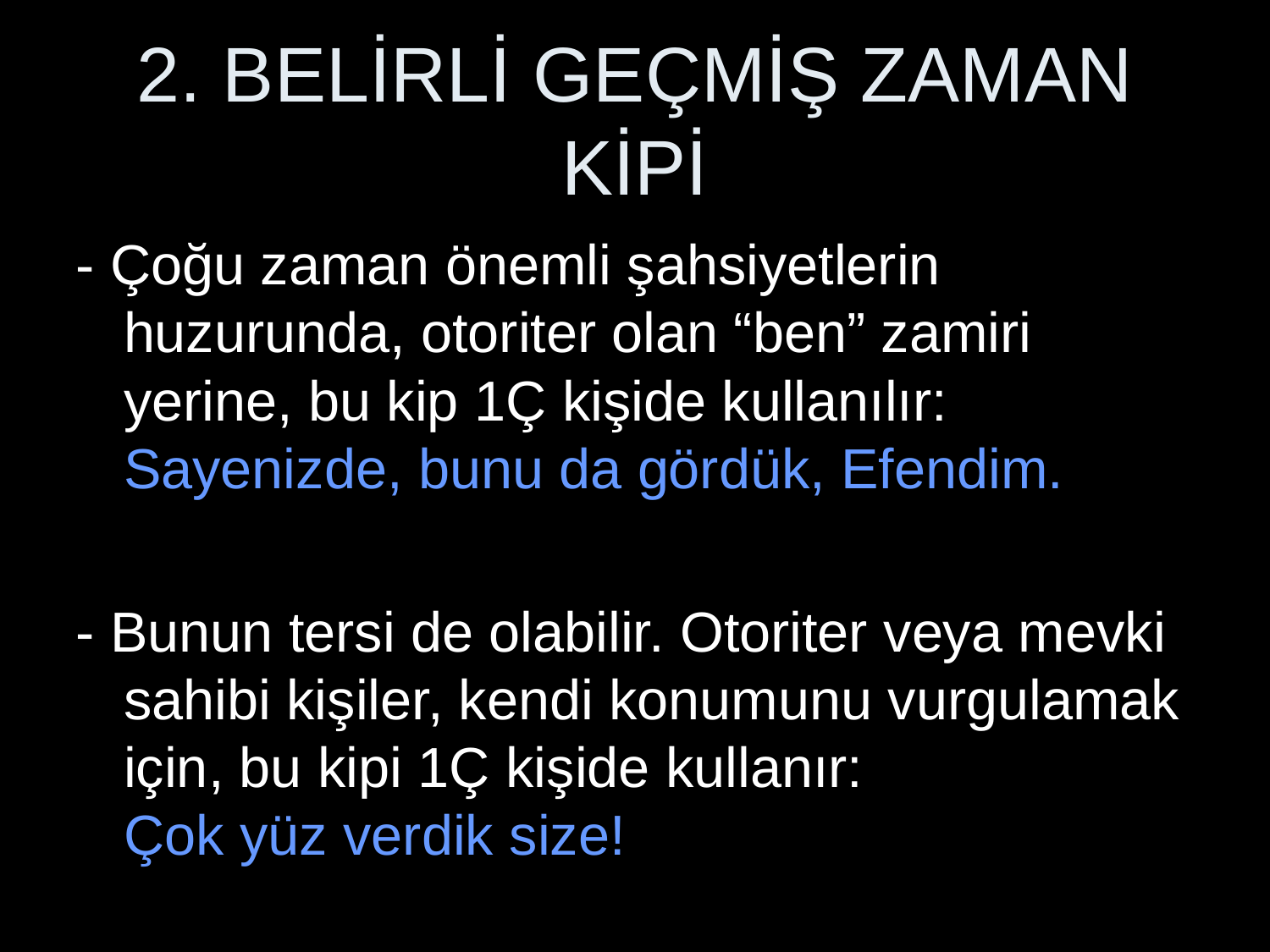

# 2. BELİRLİ GEÇMİŞ ZAMAN KİPİ
- Çoğu zaman önemli şahsiyetlerin huzurunda, otoriter olan “ben” zamiri yerine, bu kip 1Ç kişide kullanılır:
Sayenizde, bunu da gördük, Efendim.

- Bunun tersi de olabilir. Otoriter veya mevki sahibi kişiler, kendi konumunu vurgulamak için, bu kipi 1Ç kişide kullanır:
Çok yüz verdik size!